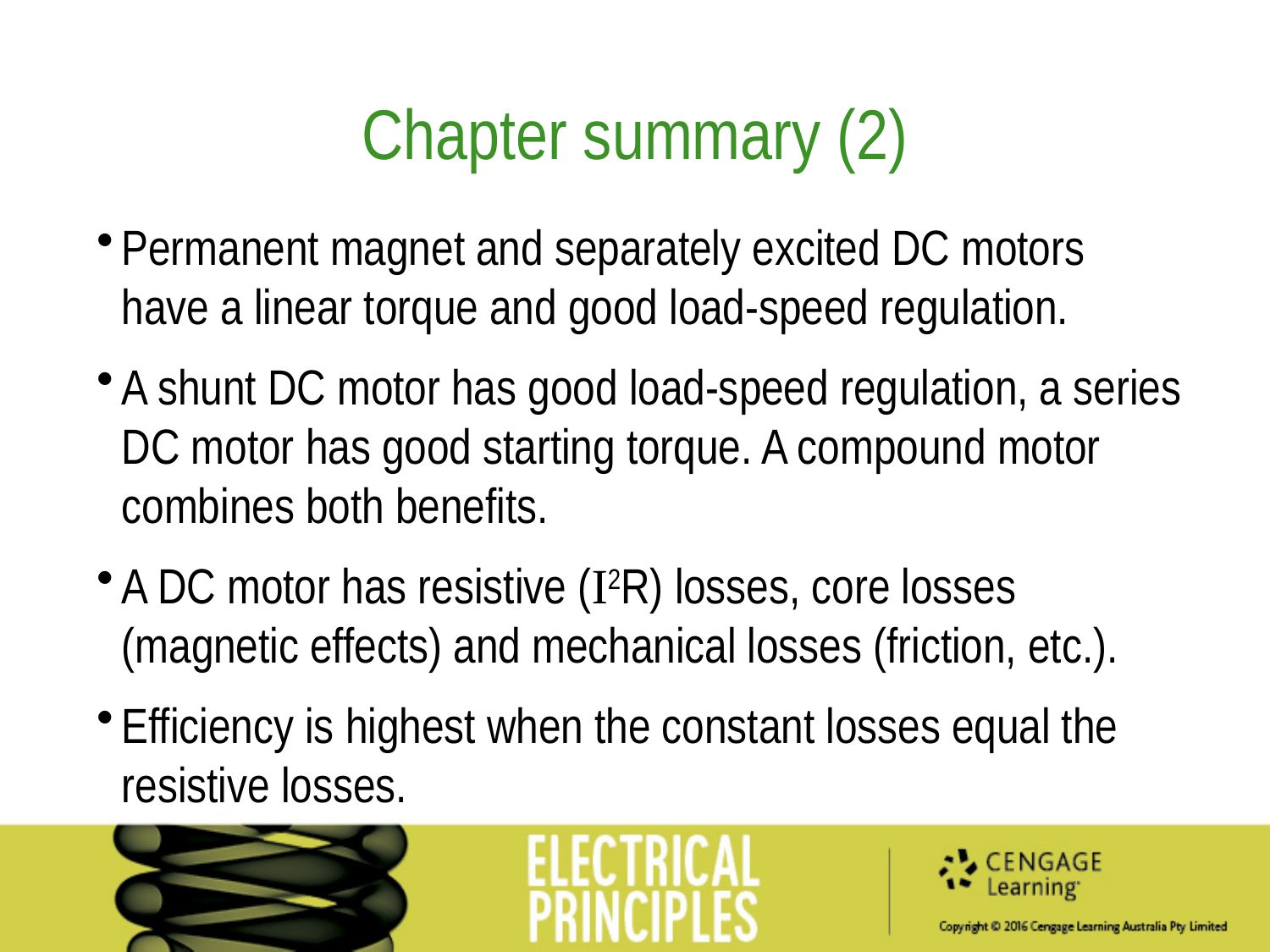

Chapter summary (2)

Permanent magnet and separately excited DC motors have a linear torque and good load-speed regulation.
A shunt DC motor has good load-speed regulation, a series DC motor has good starting torque. A compound motor combines both benefits.
A DC motor has resistive (I2R) losses, core losses (magnetic effects) and mechanical losses (friction, etc.).
Efficiency is highest when the constant losses equal the resistive losses.